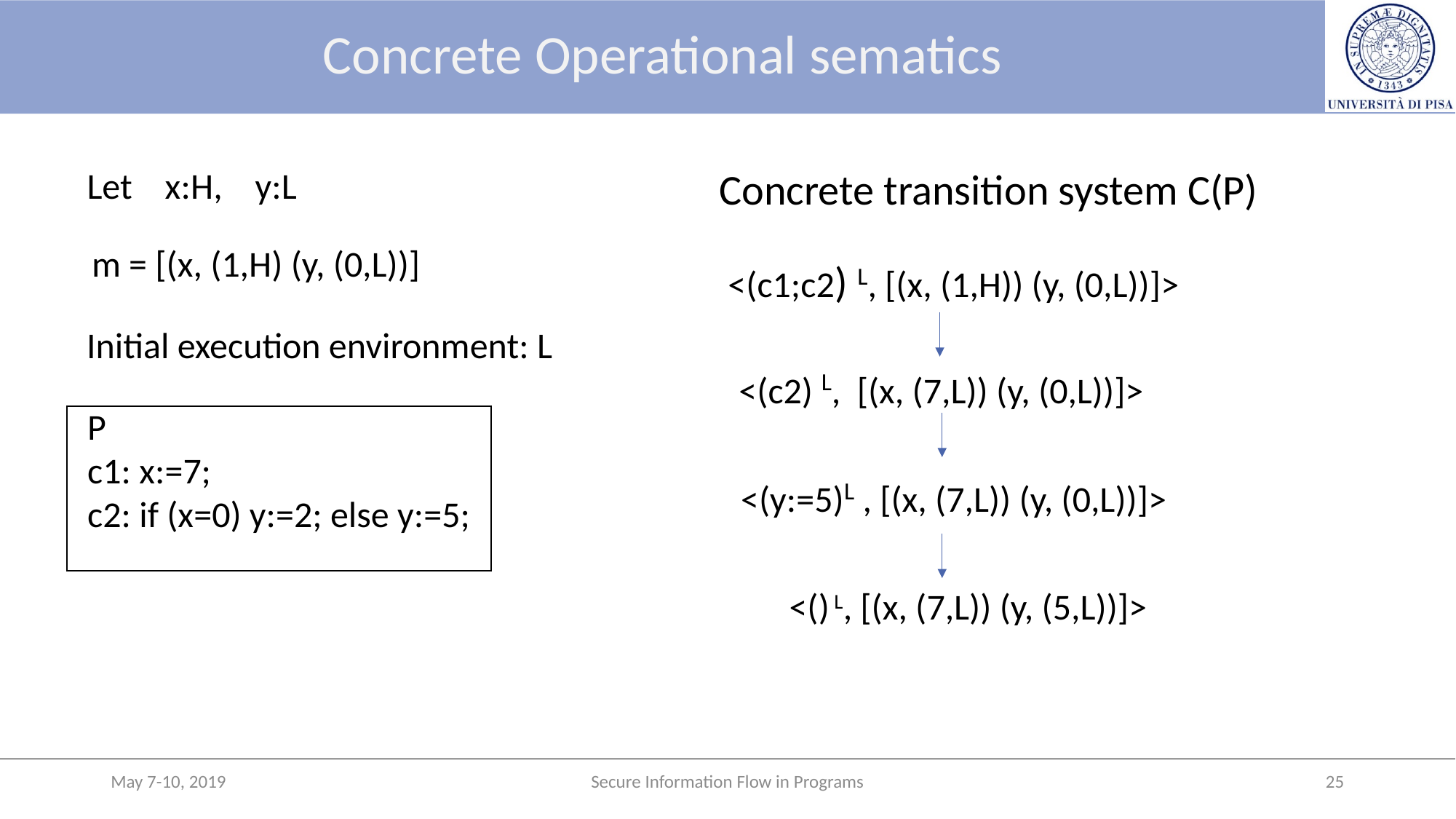

# Concrete Operational sematics
Let    x:H,    y:L
Concrete transition system C(P)
m = [(x, (1,H) (y, (0,L))]
<(c1;c2) L, [(x, (1,H)) (y, (0,L))]>
Initial execution environment: L
<(c2) L,  [(x, (7,L)) (y, (0,L))]>
P
c1: x:=7;
c2: if (x=0) y:=2; else y:=5;

<(y:=5)L , [(x, (7,L)) (y, (0,L))]>
<() L, [(x, (7,L)) (y, (5,L))]>
May 7-10, 2019
Secure Information Flow in Programs
25